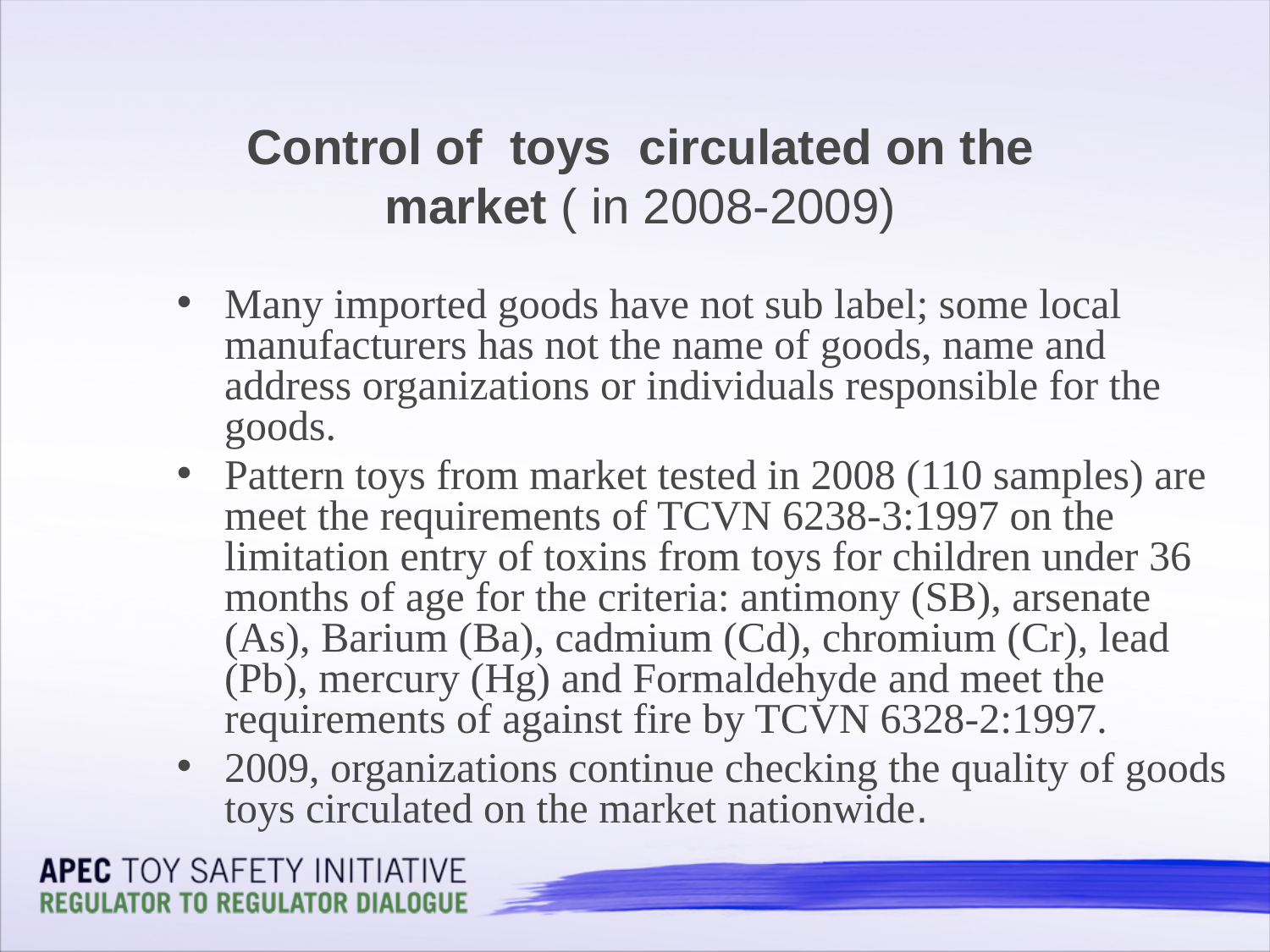

# Control of  toys  circulated on the market ( in 2008-2009)
Many imported goods have not sub label; some local manufacturers has not the name of goods, name and address organizations or individuals responsible for the goods.
Pattern toys from market tested in 2008 (110 samples) are meet the requirements of TCVN 6238-3:1997 on the limitation entry of toxins from toys for children under 36 months of age for the criteria: antimony (SB), arsenate (As), Barium (Ba), cadmium (Cd), chromium (Cr), lead (Pb), mercury (Hg) and Formaldehyde and meet the requirements of against fire by TCVN 6328-2:1997.
2009, organizations continue checking the quality of goods toys circulated on the market nationwide.